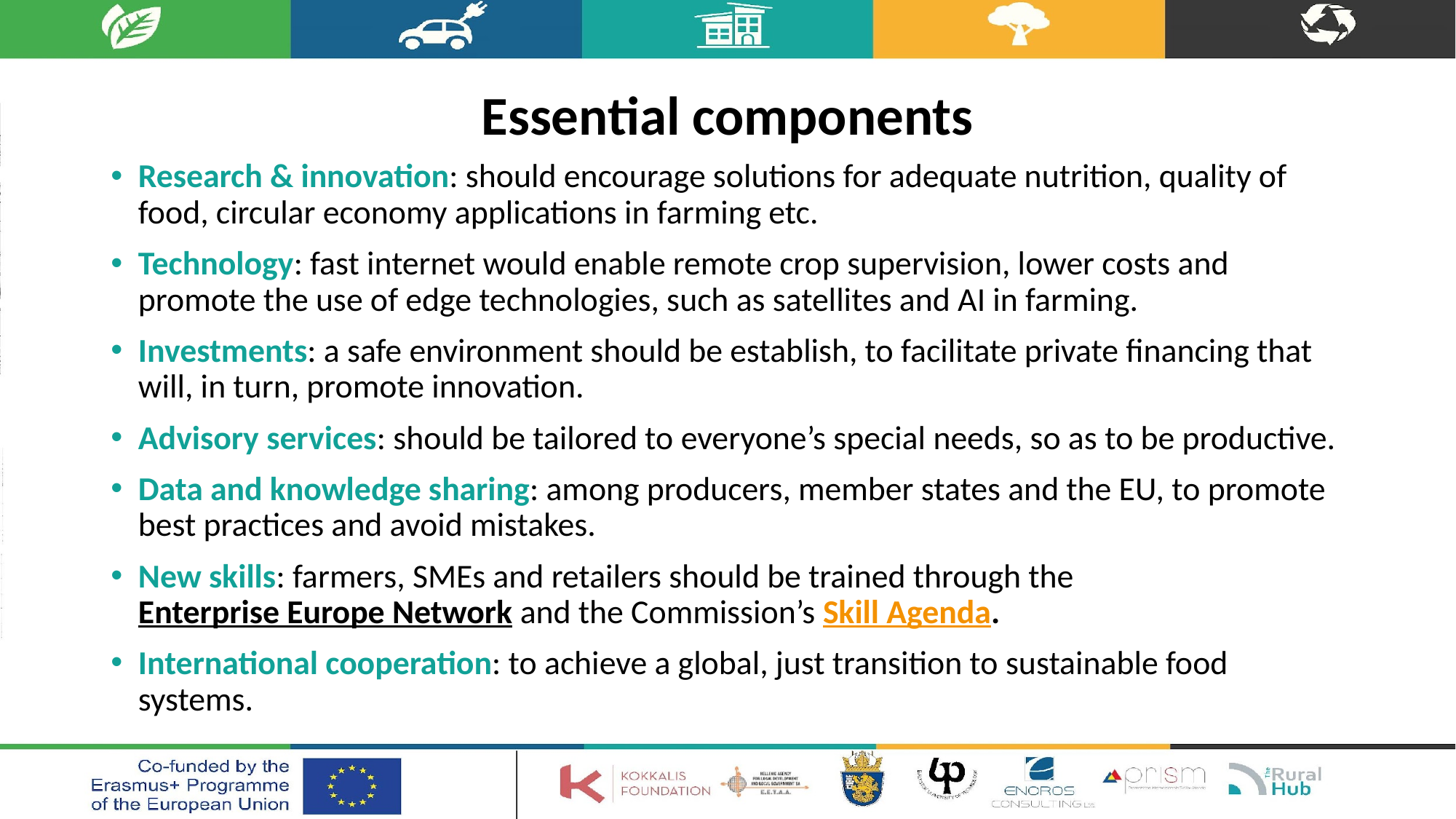

# Essential components
Research & innovation: should encourage solutions for adequate nutrition, quality of food, circular economy applications in farming etc.
Technology: fast internet would enable remote crop supervision, lower costs and promote the use of edge technologies, such as satellites and AI in farming.
Investments: a safe environment should be establish, to facilitate private financing that will, in turn, promote innovation.
Advisory services: should be tailored to everyone’s special needs, so as to be productive.
Data and knowledge sharing: among producers, member states and the EU, to promote best practices and avoid mistakes.
New skills: farmers, SMEs and retailers should be trained through the Enterprise Europe Network and the Commission’s Skill Agenda.
International cooperation: to achieve a global, just transition to sustainable food systems.